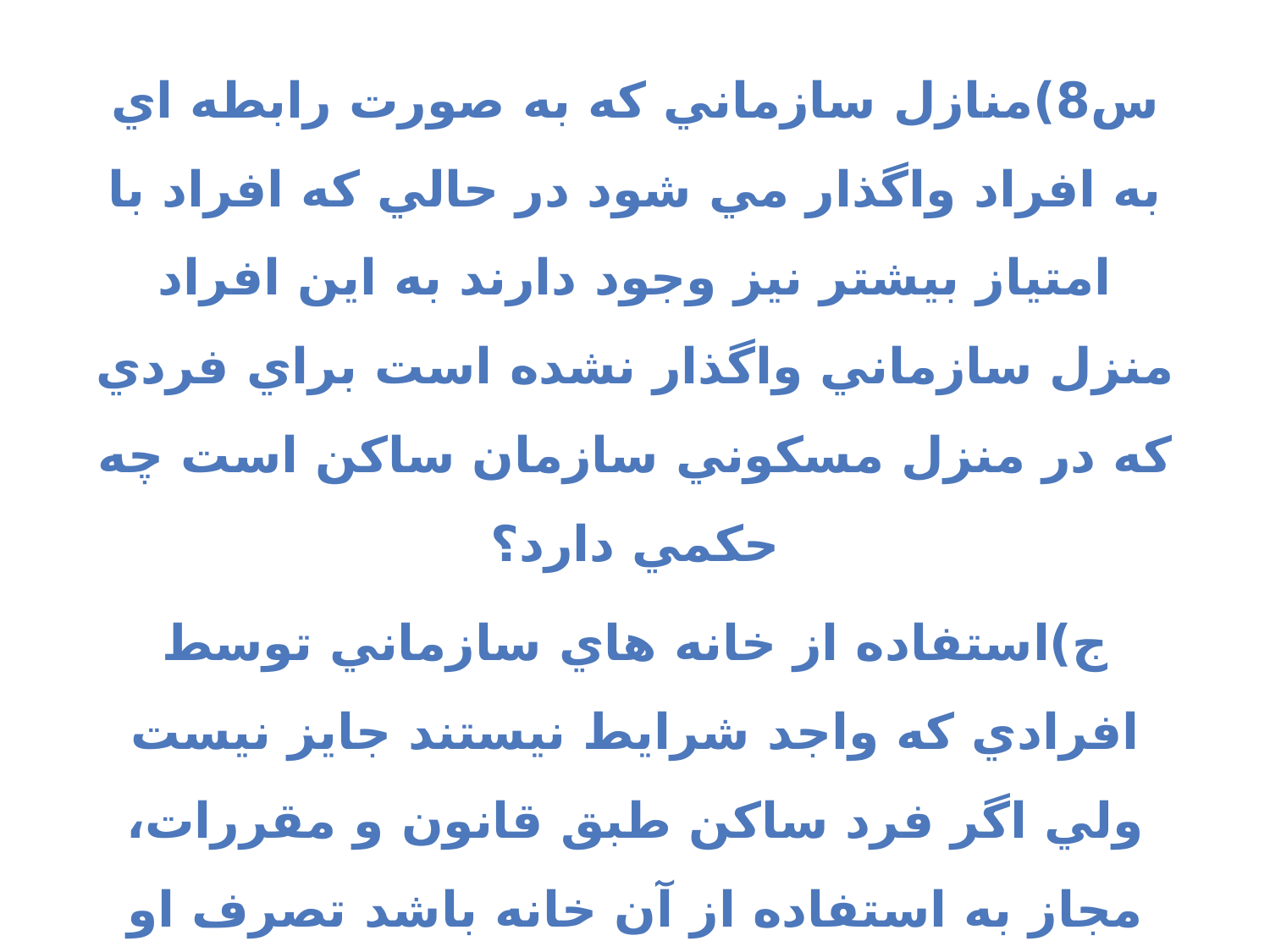

س8)منازل سازماني كه به صورت رابطه اي به افراد واگذار مي شود در حالي كه افراد با امتياز بيشتر نيز وجود دارند به اين افراد منزل سازماني واگذار نشده است براي فردي كه در منزل مسكوني سازمان ساكن است چه حكمي دارد؟
ج)استفاده از خانه هاي سازماني توسط افرادي كه واجد شرايط نيستند جايز نيست ولي اگر فرد ساكن طبق قانون و مقررات، مجاز به استفاده از آن خانه باشد تصرف او مانعي ندارد